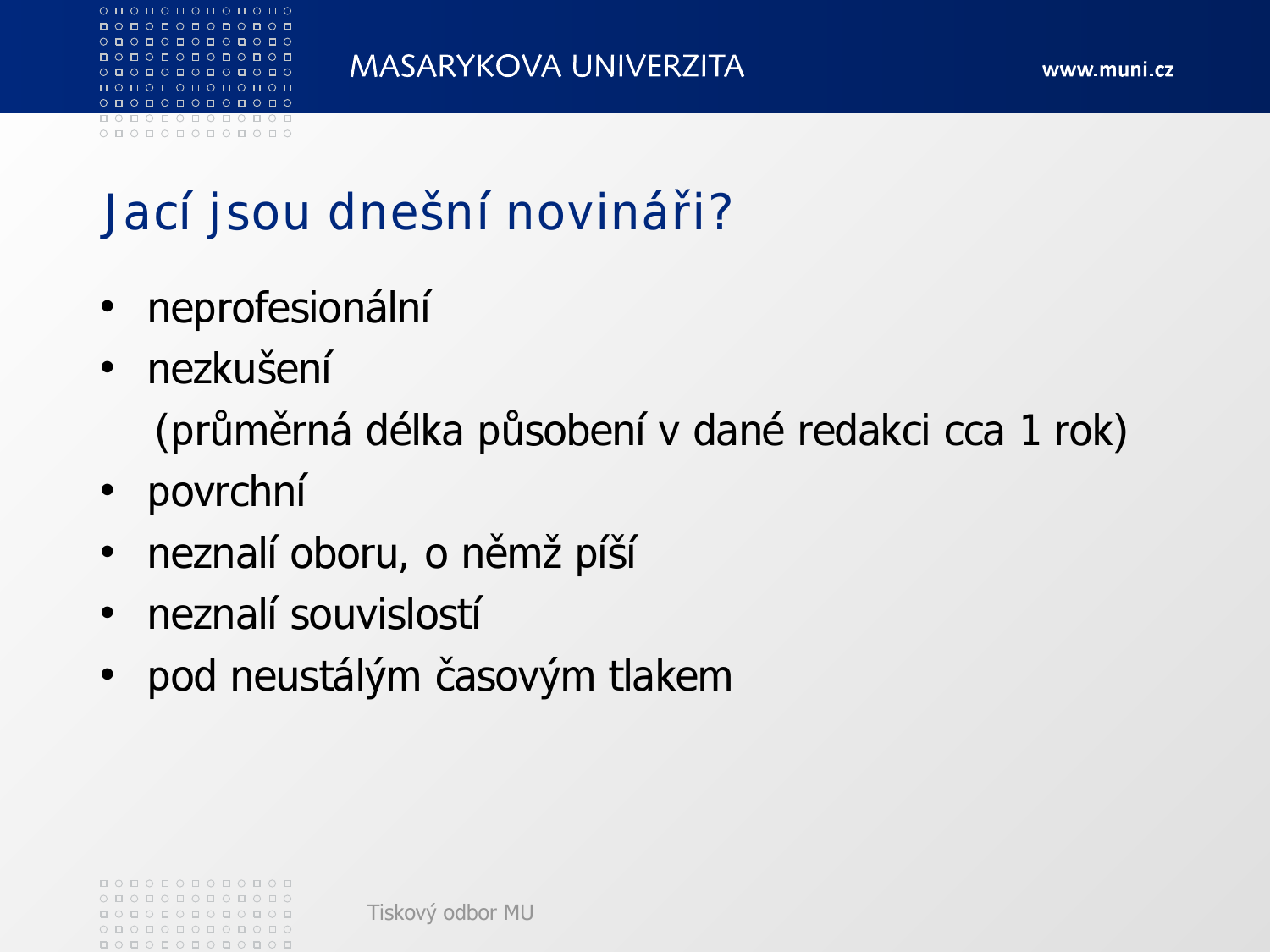

# Jací jsou dnešní novináři?
neprofesionální
nezkušení
(průměrná délka působení v dané redakci cca 1 rok)
povrchní
neznalí oboru, o němž píší
neznalí souvislostí
pod neustálým časovým tlakem
Tiskový odbor MU